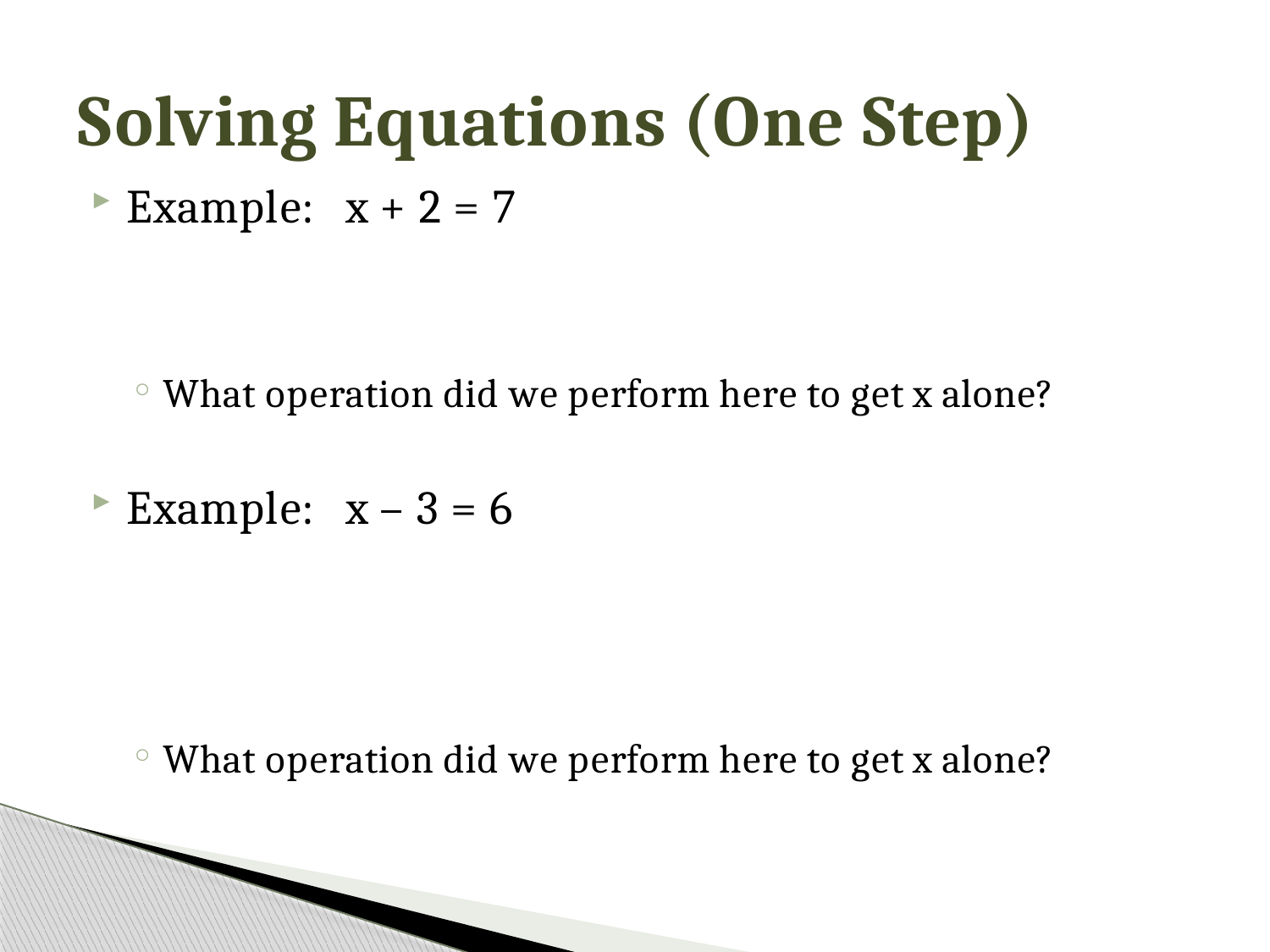

# Solving Equations (One Step)
Example:   x + 2 = 7

What operation did we perform here to get x alone?

Example:   x – 3 = 6

What operation did we perform here to get x alone?